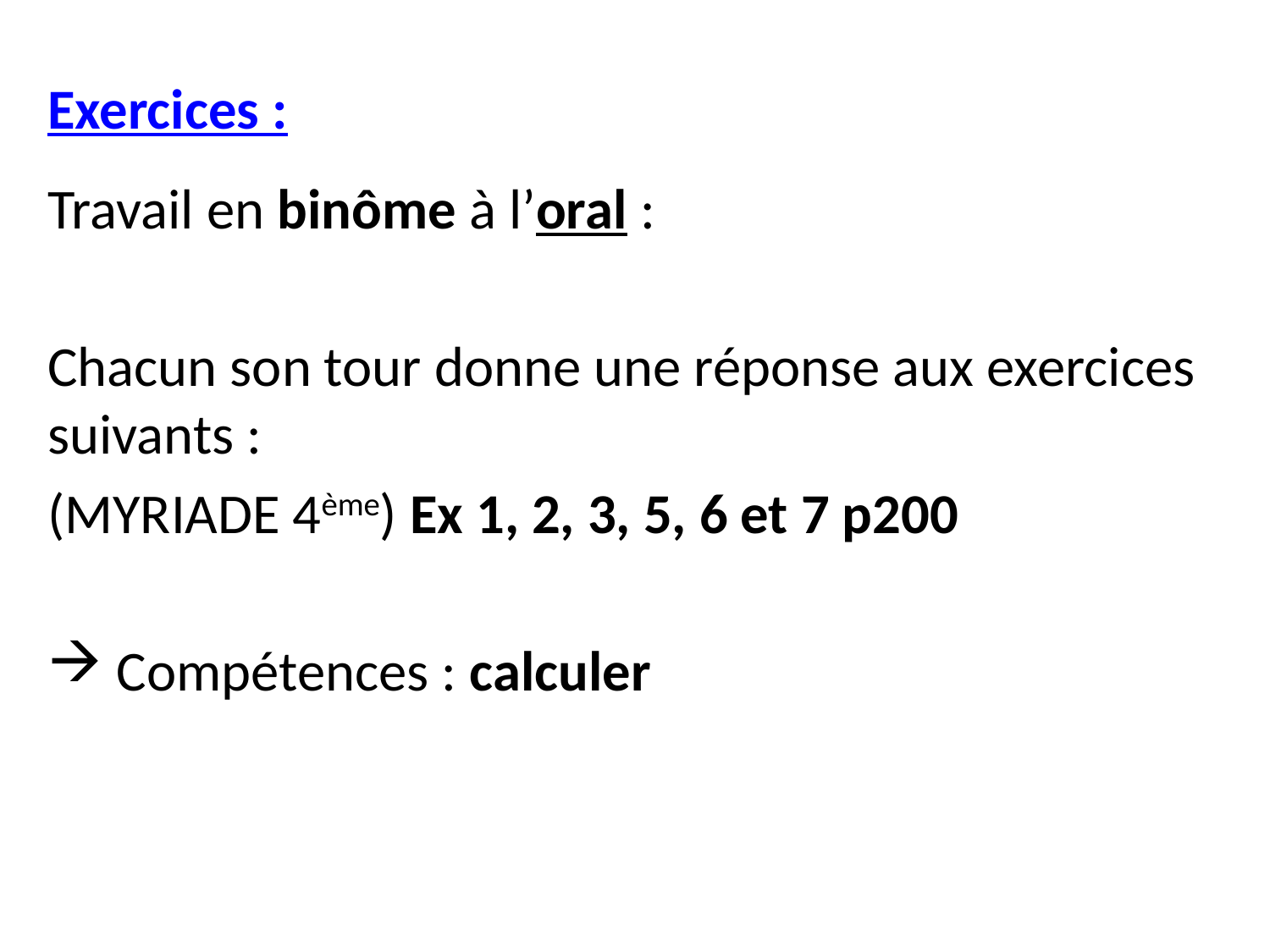

Exercices :
Travail en binôme à l’oral :

Chacun son tour donne une réponse aux exercices suivants :
(MYRIADE 4ème) Ex 1, 2, 3, 5, 6 et 7 p200

 Compétences : calculer